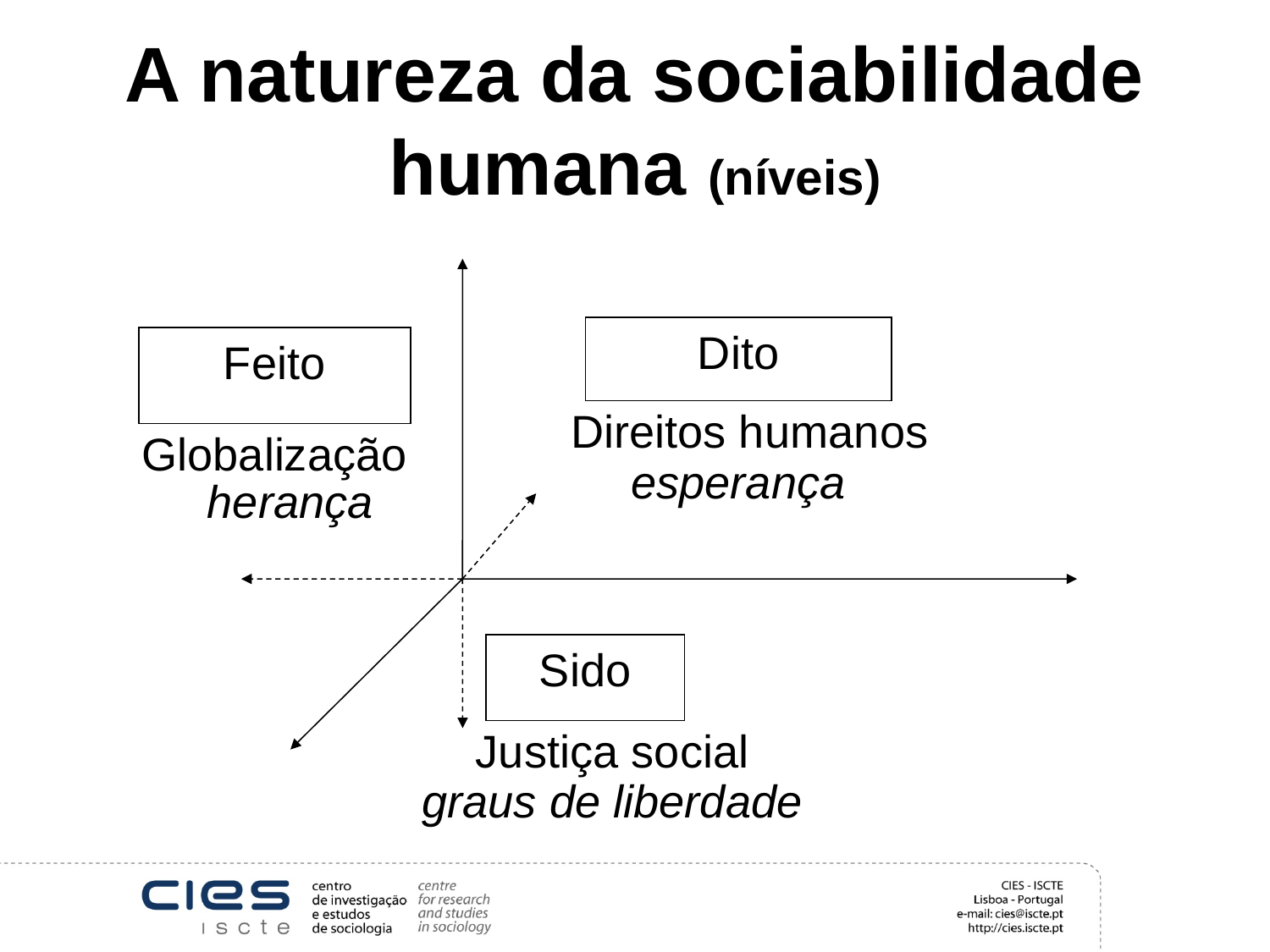

# A natureza da sociabilidade humana (níveis)

Dito
Feito

Sido
Direitos humanos
Globalização
esperança
herança
graus de liberdade
Justiça social